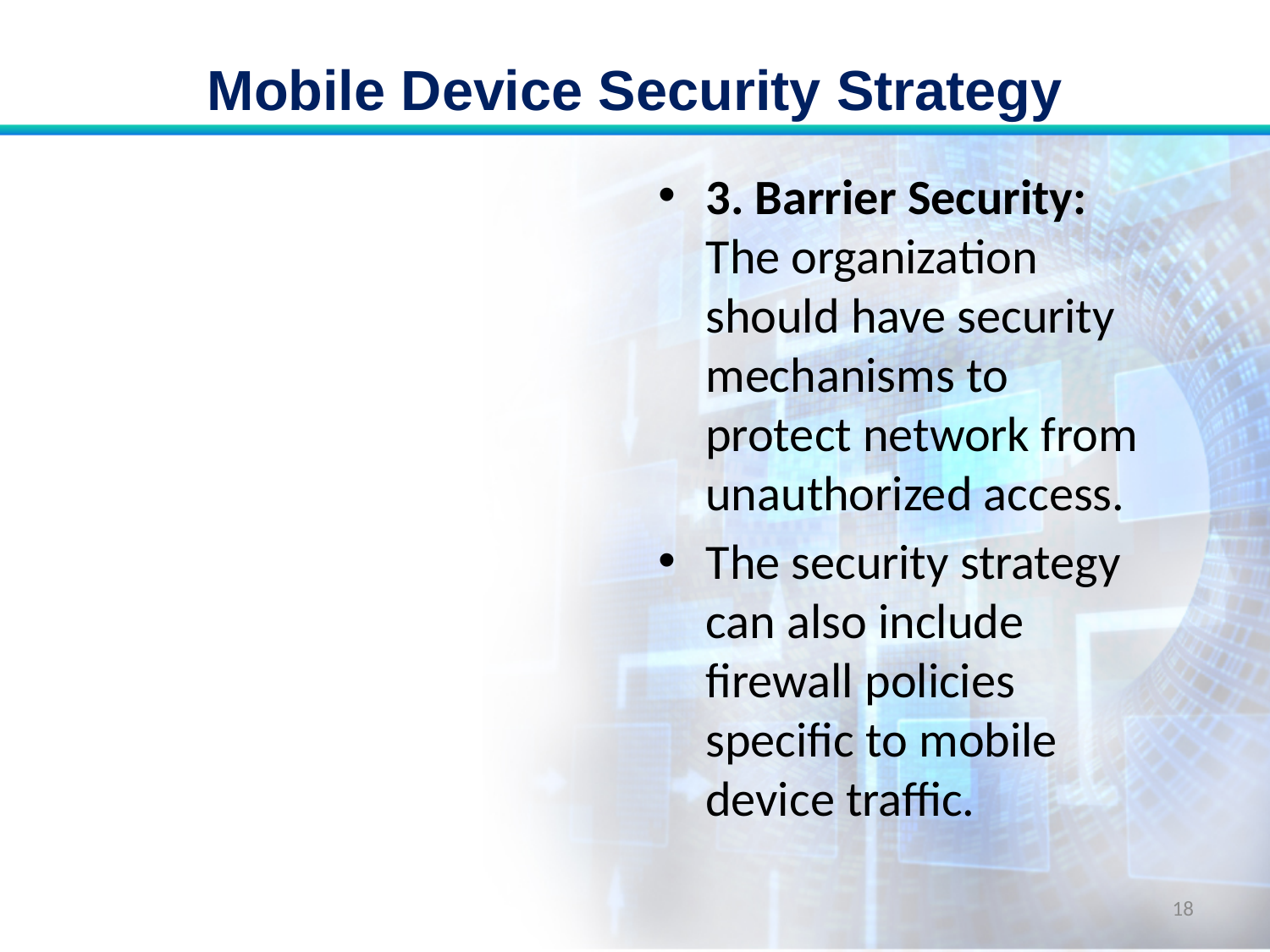

# Mobile Device Security Strategy
3. Barrier Security: The organization should have security mechanisms to protect network from unauthorized access.
The security strategy can also include firewall policies specific to mobile device traffic.
18